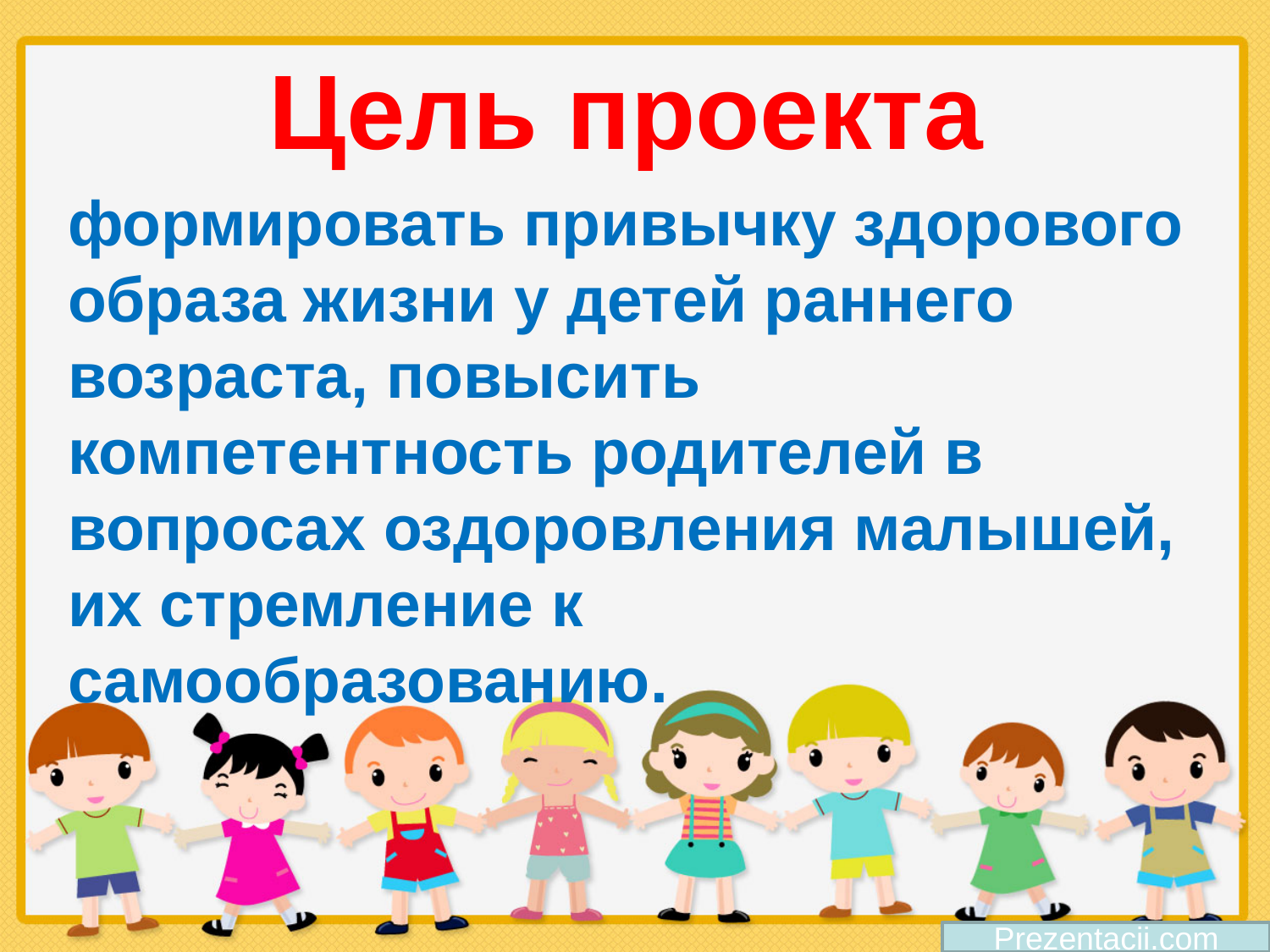

# Цель проекта
формировать привычку здорового образа жизни у детей раннего возраста, повысить компетентность родителей в вопросах оздоровления малышей, их стремление к самообразованию.

Prezentacii.com